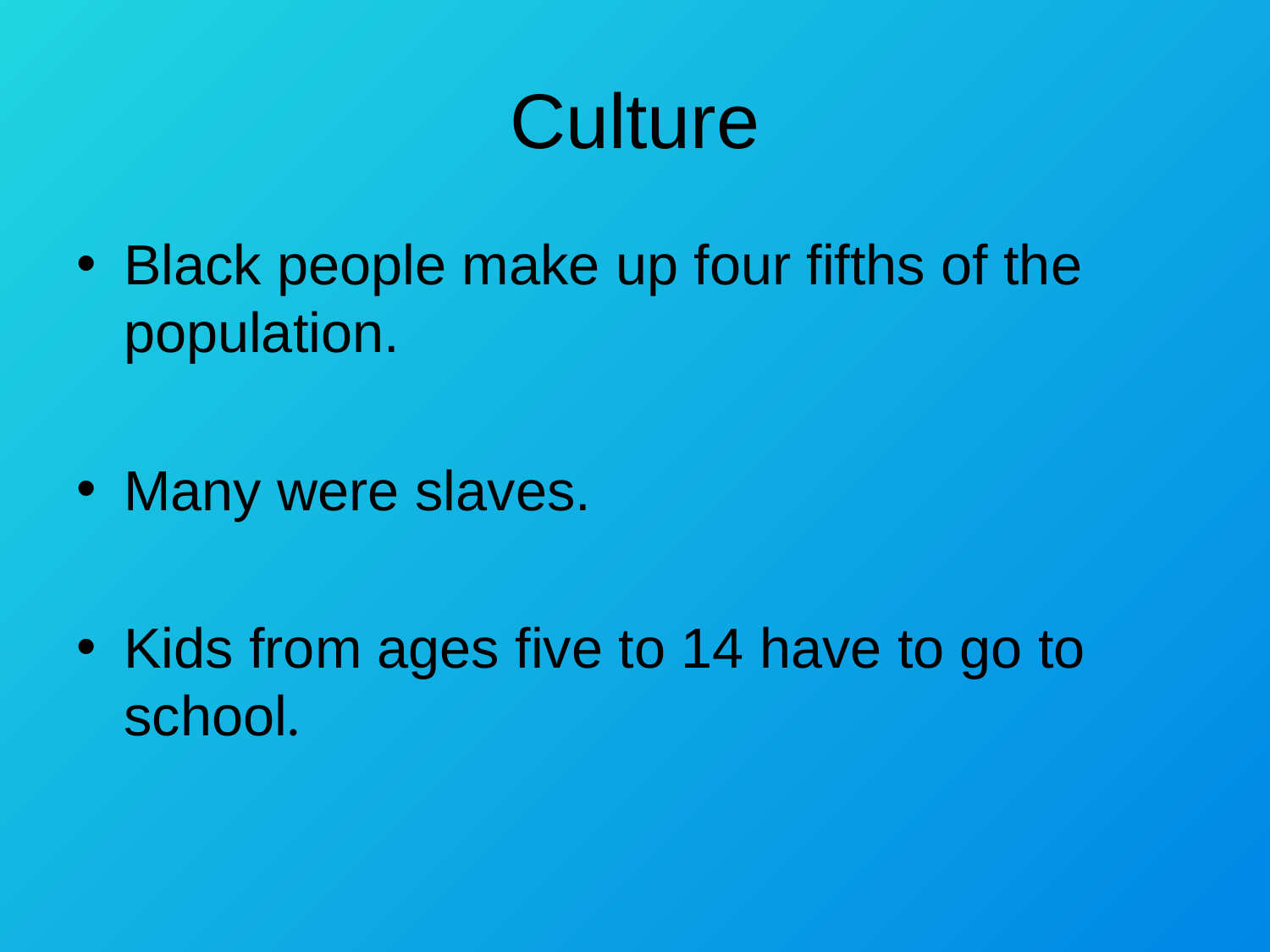

# Culture
Black people make up four fifths of the population.

Many were slaves.

Kids from ages five to 14 have to go to school.